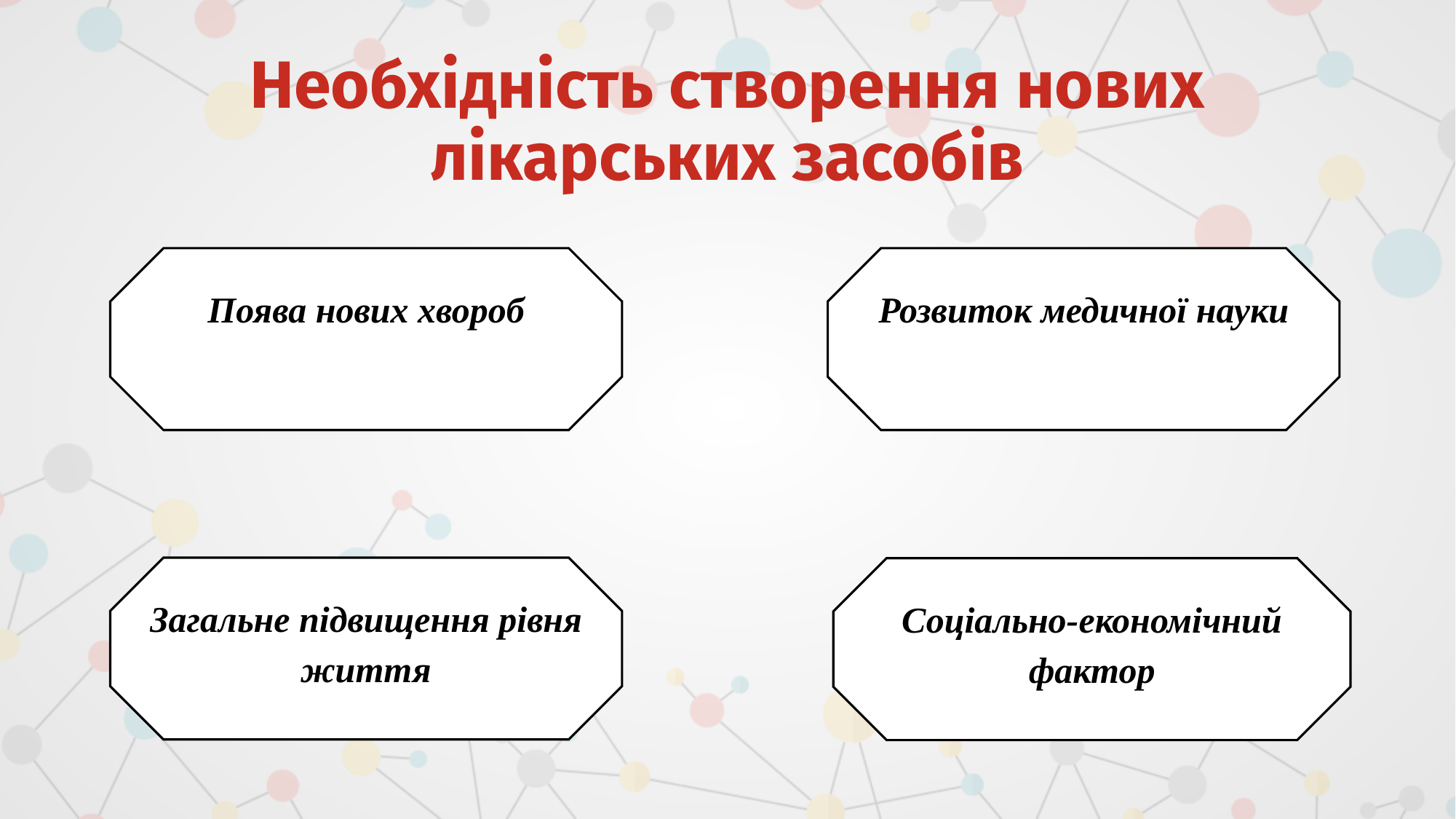

# Необхідність створення нових лікарських засобів
Поява нових хвороб

Розвиток медичної науки

Загальне підвищення рівня життя

Соціально-економічний фактор